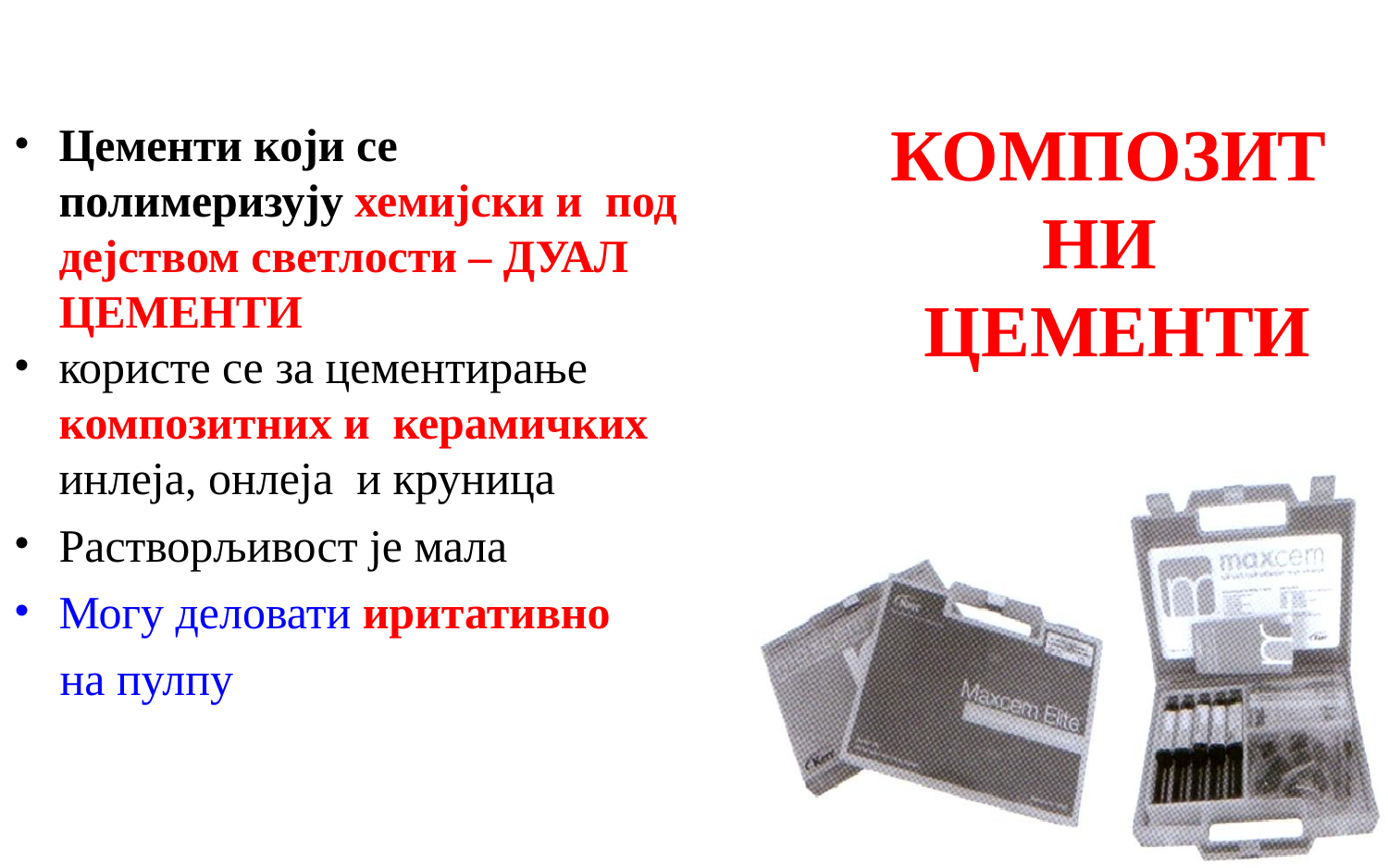

# КОМПОЗИТ  НИ   ЦЕМЕНТИ
Цементи који се  полимеризују хемијски и  под дејством светлости – ДУАЛ ЦЕМЕНТИ
користе се за цементирање  композитних и  керамичких инлеја, онлеја  и круница
Растворљивост је мала
Могу деловати иритативно
    на пулпу